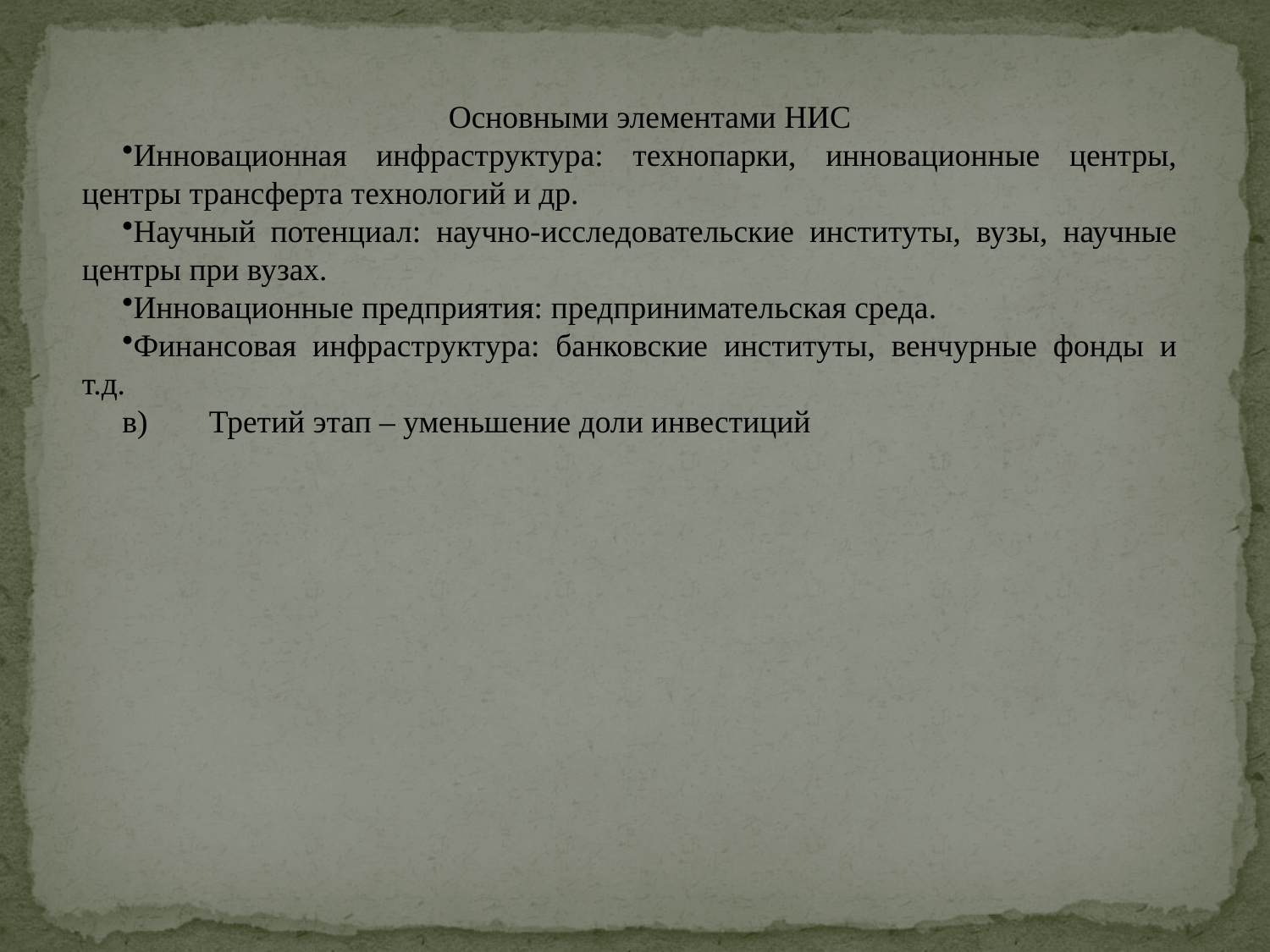

Основными элементами НИС
Инновационная инфраструктура: технопарки, инновационные центры, центры трансферта технологий и др.
Научный потенциал: научно-исследовательские институты, вузы, научные центры при вузах.
Инновационные предприятия: предпринимательская среда.
Финансовая инфраструктура: банковские институты, венчурные фонды и т.д.
в)	Третий этап – уменьшение доли инвестиций